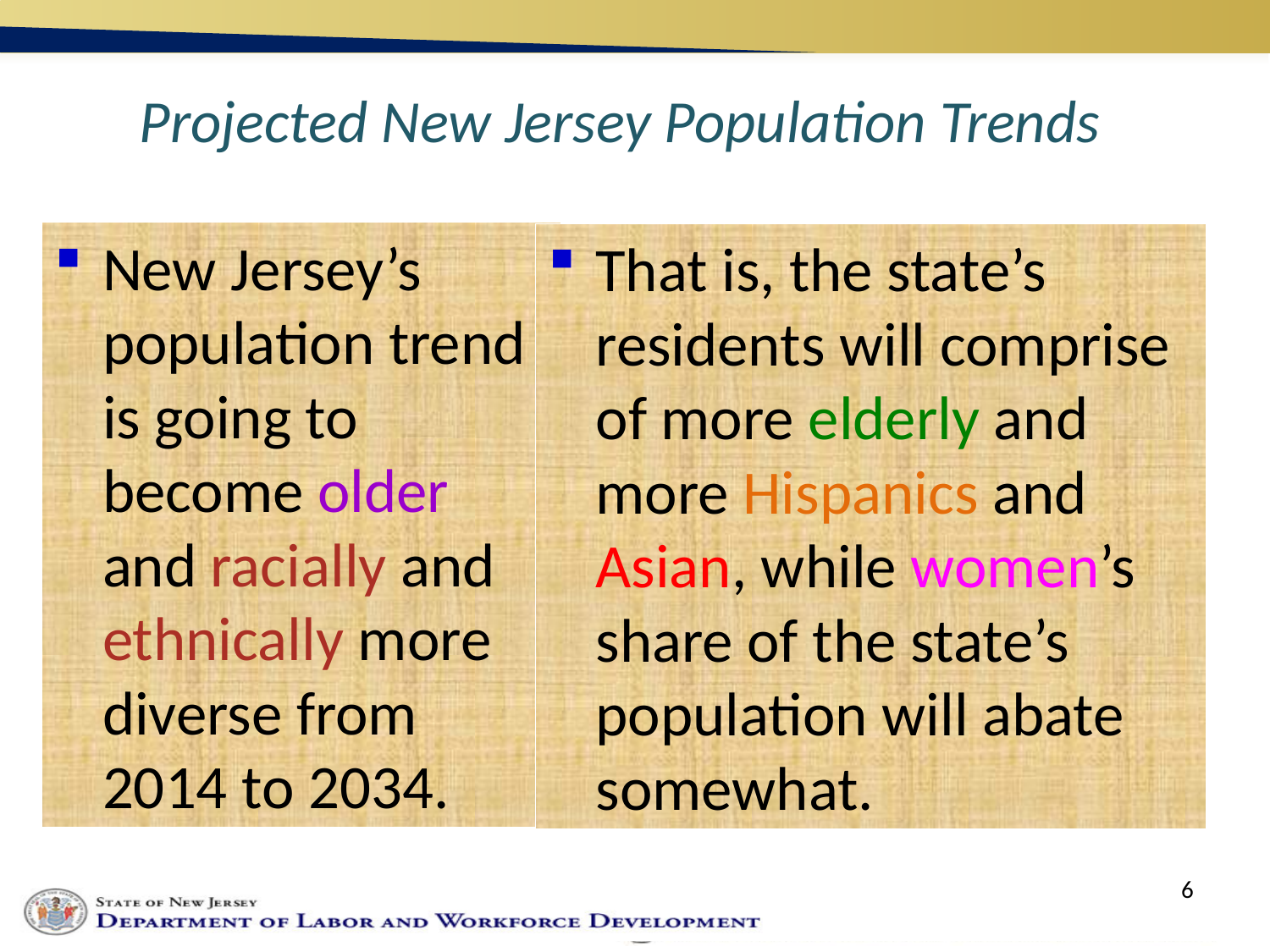

Projected New Jersey Population Trends
New Jersey’s population trend is going to become older and racially and ethnically more diverse from 2014 to 2034.
That is, the state’s residents will comprise of more elderly and more Hispanics and Asian, while women’s share of the state’s population will abate somewhat.
6